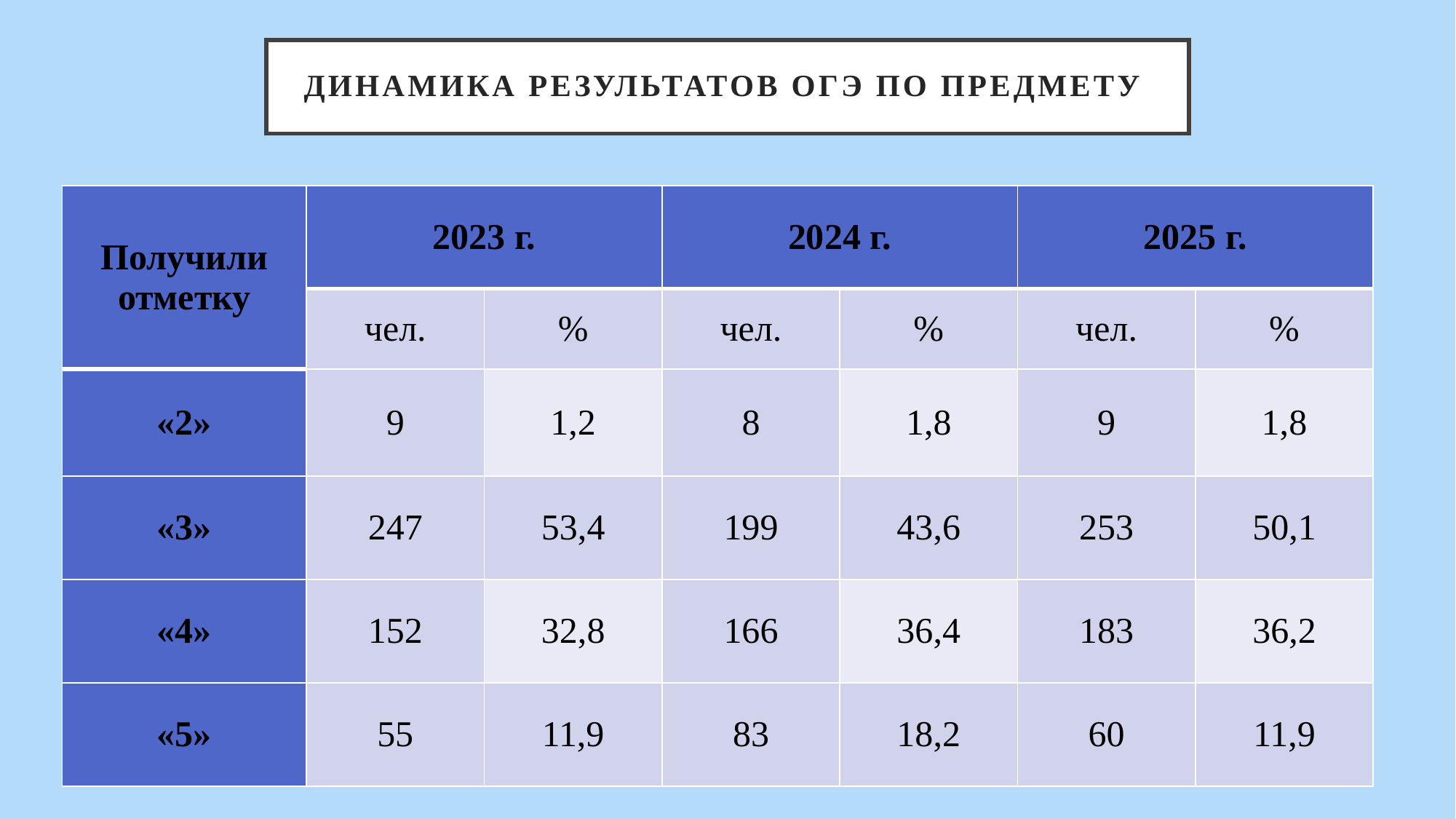

# Динамика результатов ОГЭ по предмету
| Получили отметку | 2023 г. |  | 2024 г. |  | 2025 г. |  |
| --- | --- | --- | --- | --- | --- | --- |
|  | чел. | % | чел. | % | чел. | % |
| «2» | 9 | 1,2 | 8 | 1,8 | 9 | 1,8 |
| «3» | 247 | 53,4 | 199 | 43,6 | 253 | 50,1 |
| «4» | 152 | 32,8 | 166 | 36,4 | 183 | 36,2 |
| «5» | 55 | 11,9 | 83 | 18,2 | 60 | 11,9 |